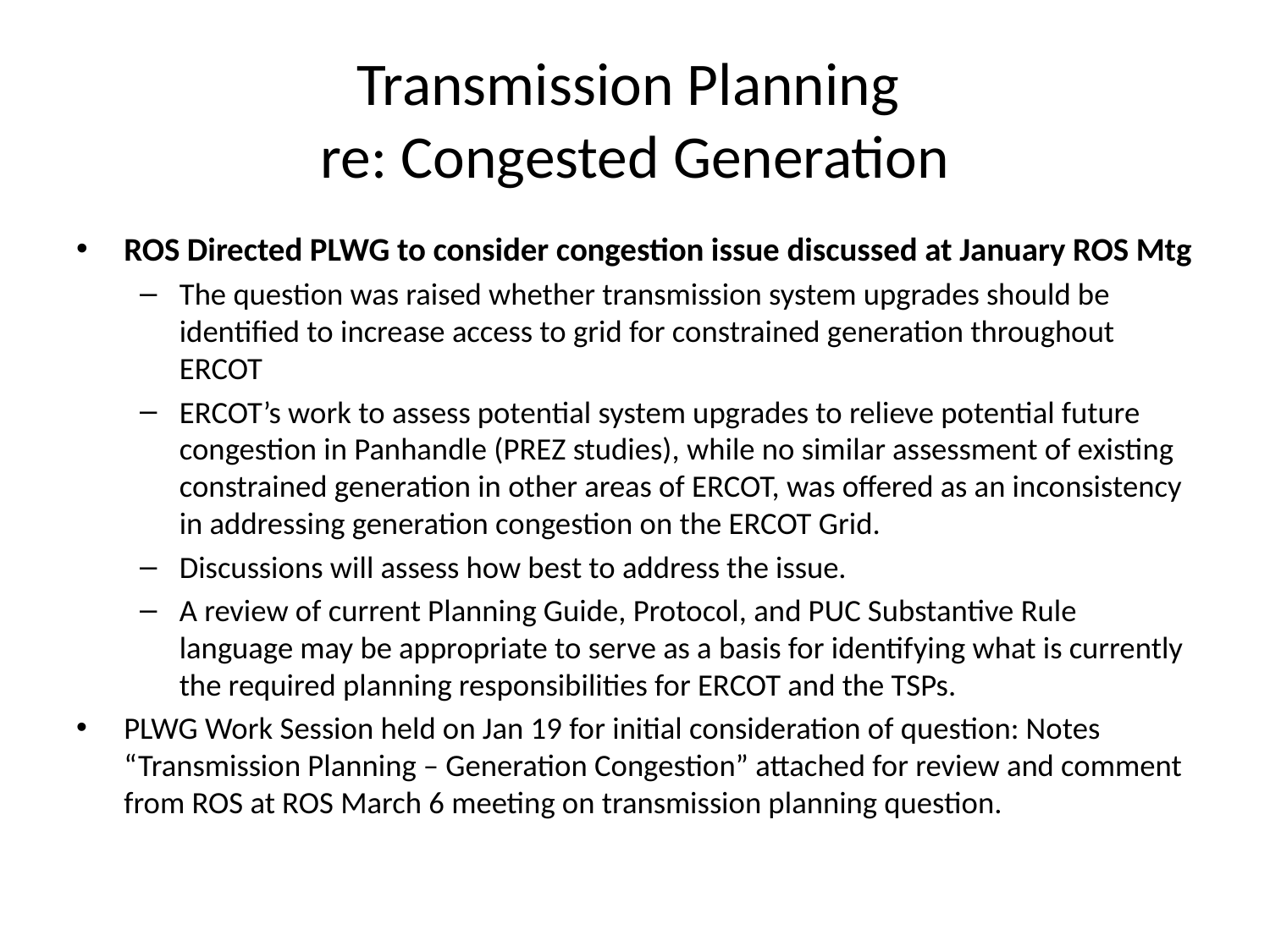

# Transmission Planning re: Congested Generation
ROS Directed PLWG to consider congestion issue discussed at January ROS Mtg
The question was raised whether transmission system upgrades should be identified to increase access to grid for constrained generation throughout ERCOT
ERCOT’s work to assess potential system upgrades to relieve potential future congestion in Panhandle (PREZ studies), while no similar assessment of existing constrained generation in other areas of ERCOT, was offered as an inconsistency in addressing generation congestion on the ERCOT Grid.
Discussions will assess how best to address the issue.
A review of current Planning Guide, Protocol, and PUC Substantive Rule language may be appropriate to serve as a basis for identifying what is currently the required planning responsibilities for ERCOT and the TSPs.
PLWG Work Session held on Jan 19 for initial consideration of question: Notes “Transmission Planning – Generation Congestion” attached for review and comment from ROS at ROS March 6 meeting on transmission planning question.